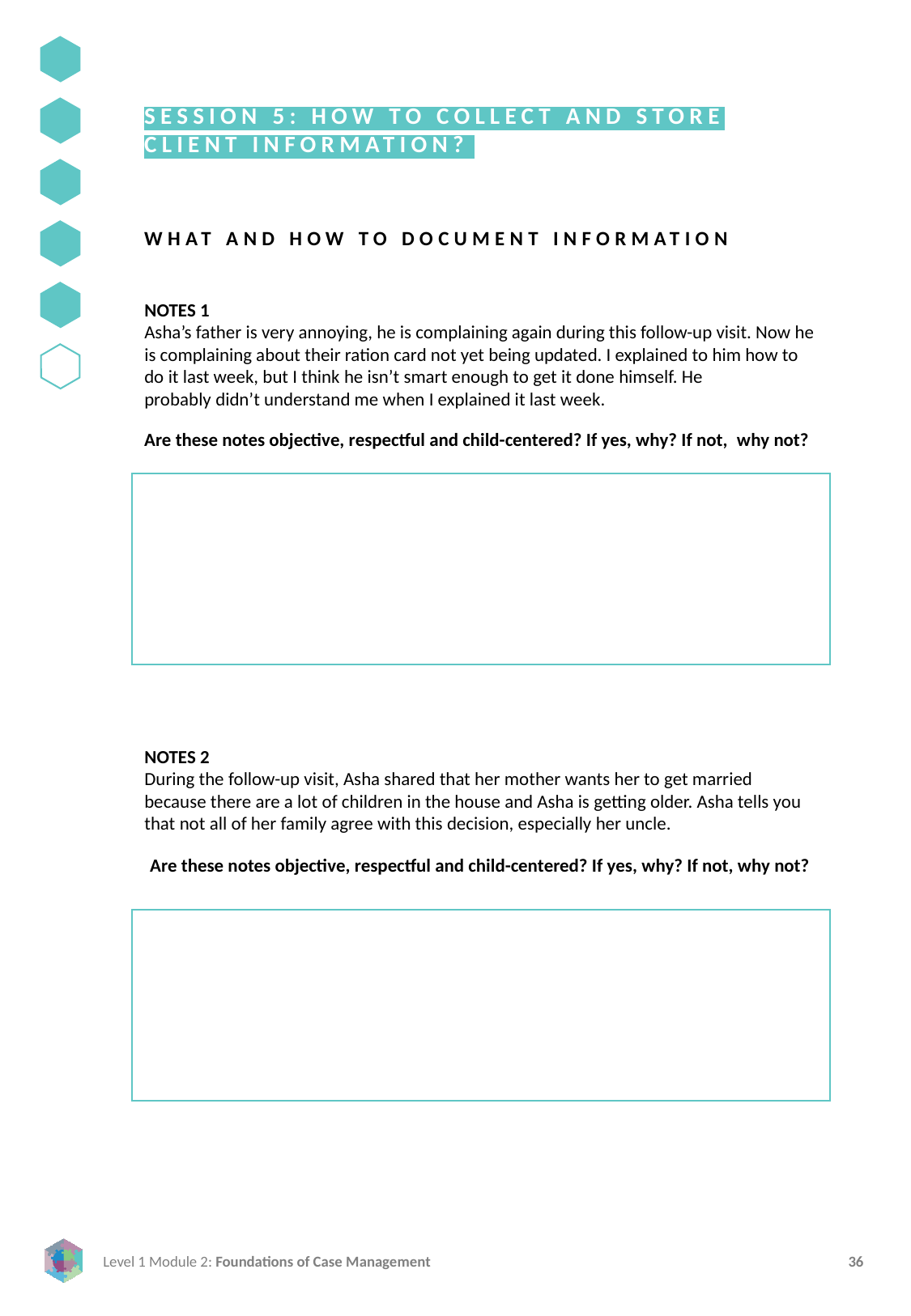

SESSION 5: HOW TO COLLECT AND STORE CLIENT INFORMATION?

WHAT AND HOW TO DOCUMENT INFORMATION

NOTES 1
Asha’s father is very annoying, he is complaining again during this follow-up visit. Now he is complaining about their ration card not yet being updated. I explained to him how to do it last week, but I think he isn’t smart enough to get it done himself. He probably didn’t understand me when I explained it last week.

Are these notes objective, respectful and child-centered? If yes, why? If not,  why not?

NOTES 2
During the follow-up visit, Asha shared that her mother wants her to get married because there are a lot of children in the house and Asha is getting older. Asha tells you that not all of her family agree with this decision, especially her uncle.
Are these notes objective, respectful and child-centered? If yes, why? If not, why not?